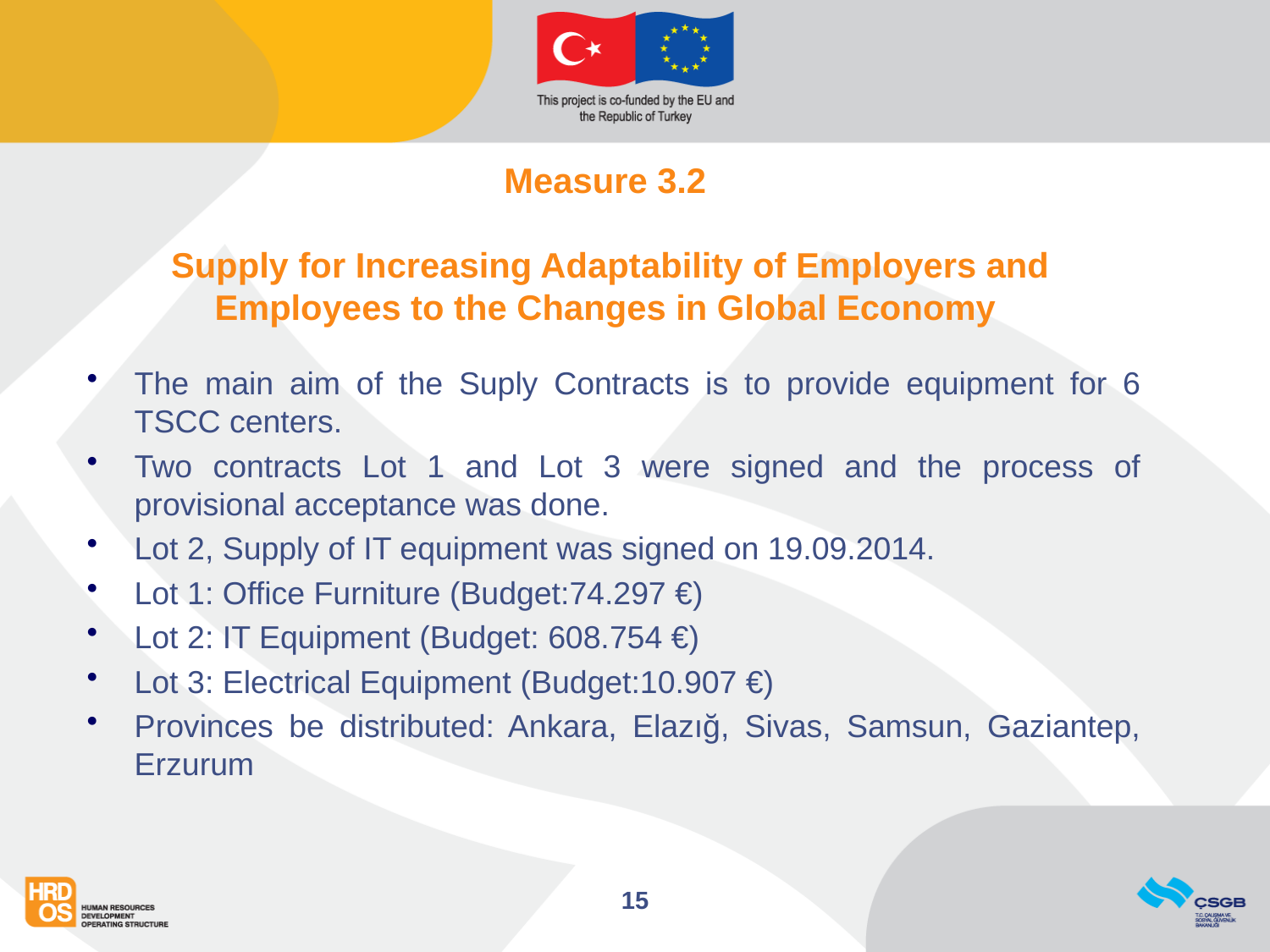

# Measure 3.2 Supply for Increasing Adaptability of Employers and Employees to the Changes in Global Economy
The main aim of the Suply Contracts is to provide equipment for 6 TSCC centers.
Two contracts Lot 1 and Lot 3 were signed and the process of provisional acceptance was done.
Lot 2, Supply of IT equipment was signed on 19.09.2014.
Lot 1: Office Furniture (Budget:74.297 €)
Lot 2: IT Equipment (Budget: 608.754 €)
Lot 3: Electrical Equipment (Budget:10.907 €)
Provinces be distributed: Ankara, Elazığ, Sivas, Samsun, Gaziantep, Erzurum

15